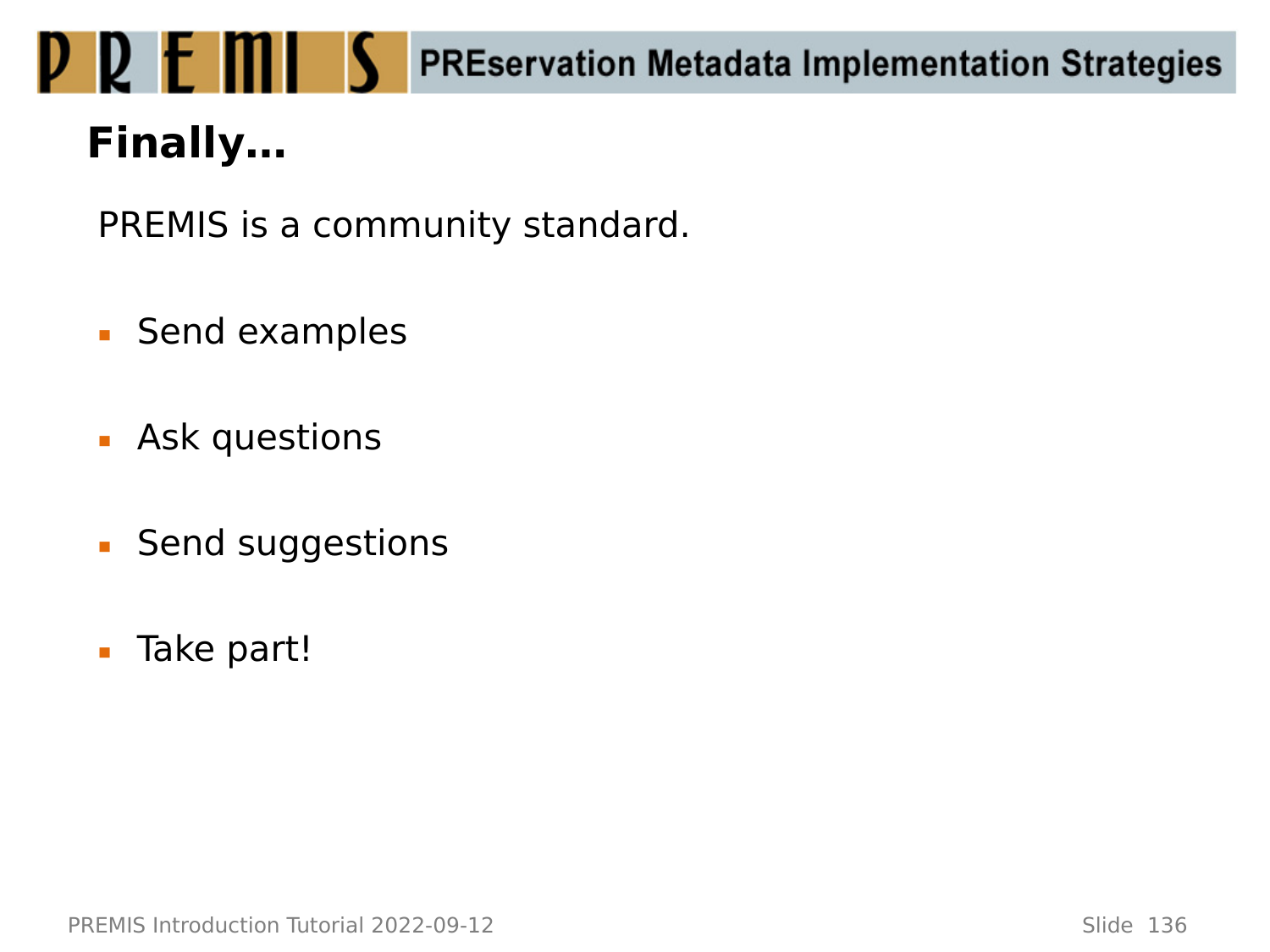

# Finally…
PREMIS is a community standard.

Send examples

Ask questions

Send suggestions

Take part!